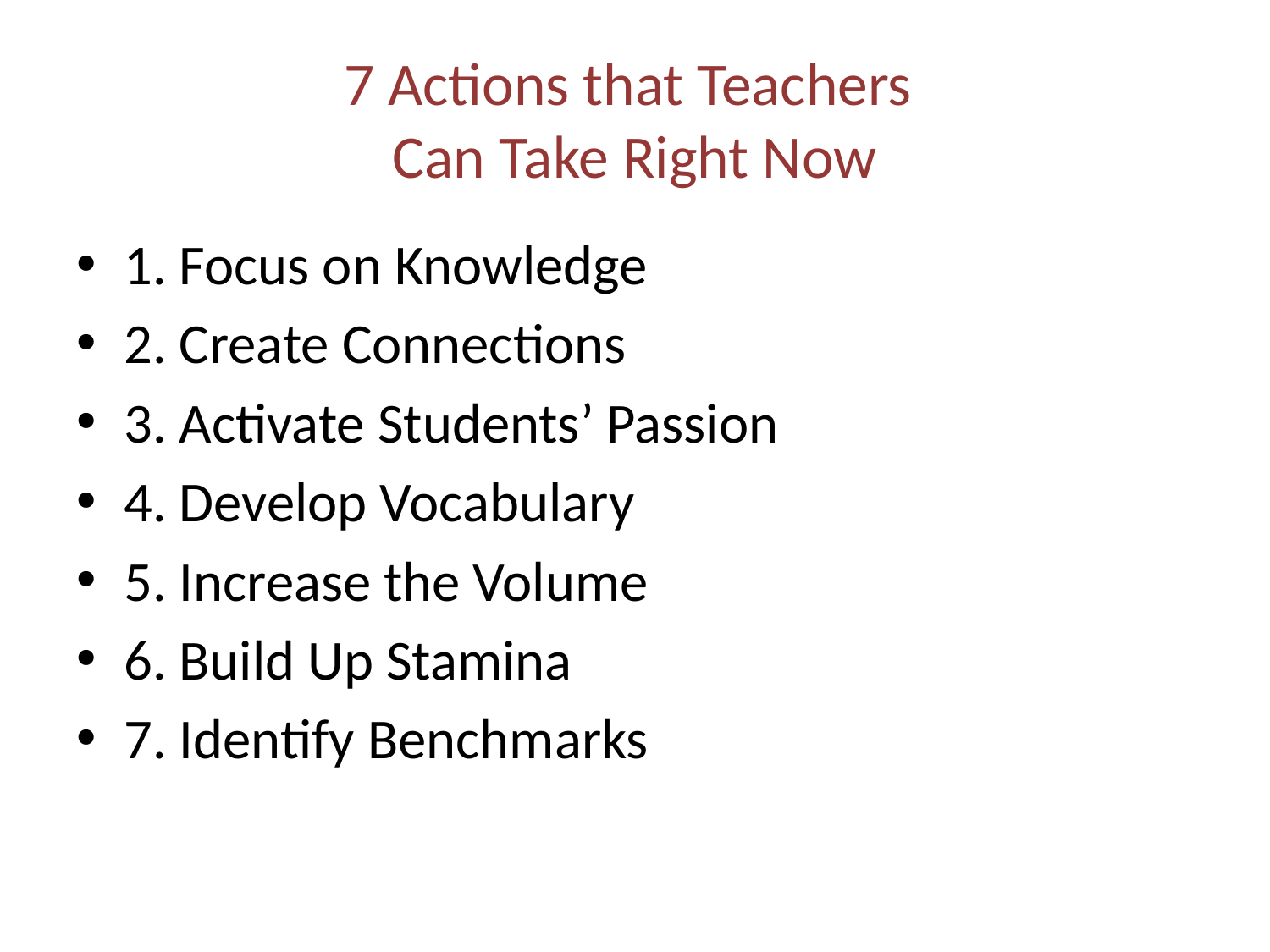

# 7 Actions that Teachers Can Take Right Now
1. Focus on Knowledge
2. Create Connections
3. Activate Students’ Passion
4. Develop Vocabulary
5. Increase the Volume
6. Build Up Stamina
7. Identify Benchmarks